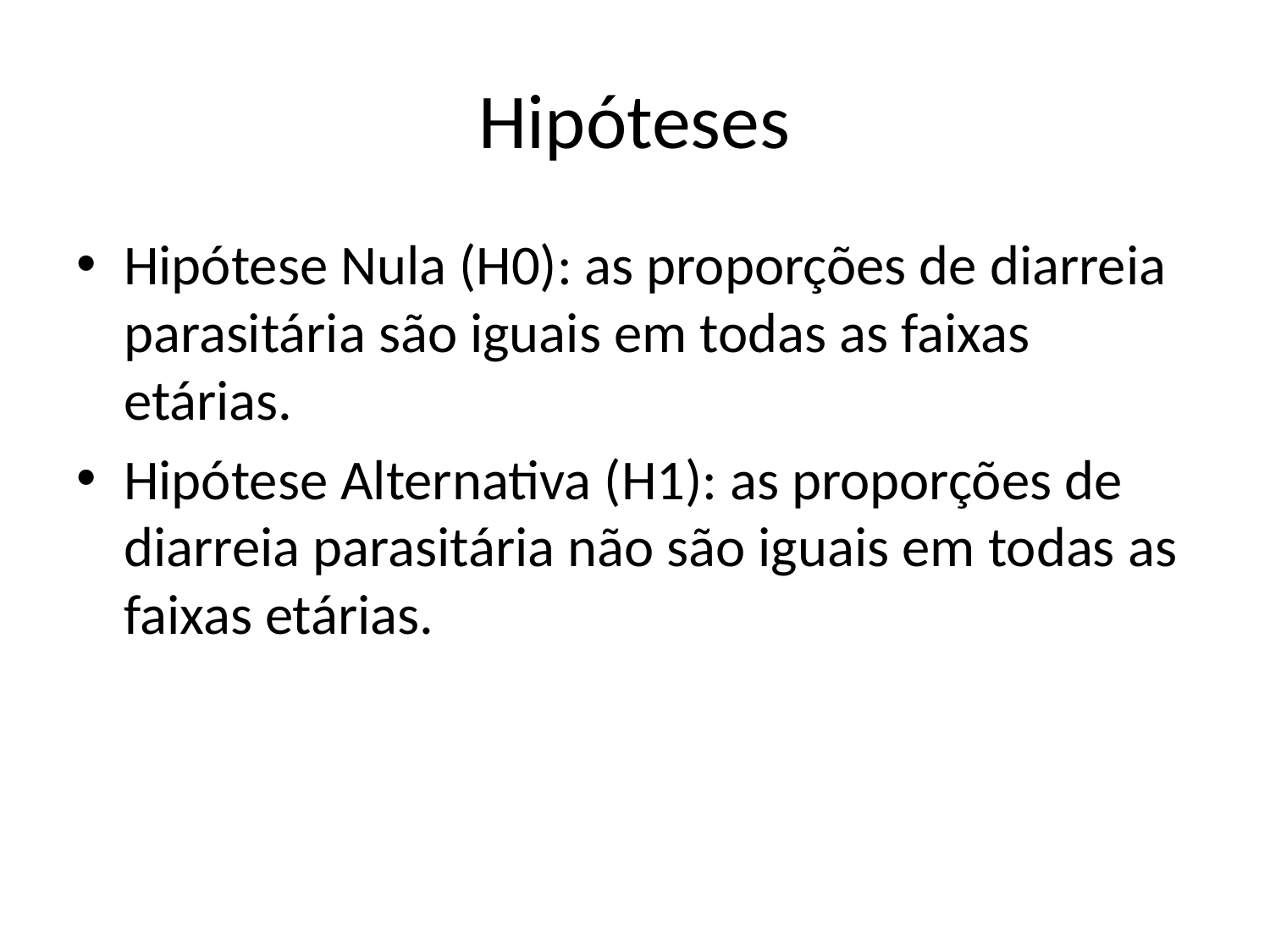

# Hipóteses
Hipótese Nula (H0): as proporções de diarreia parasitária são iguais em todas as faixas etárias.
Hipótese Alternativa (H1): as proporções de diarreia parasitária não são iguais em todas as faixas etárias.